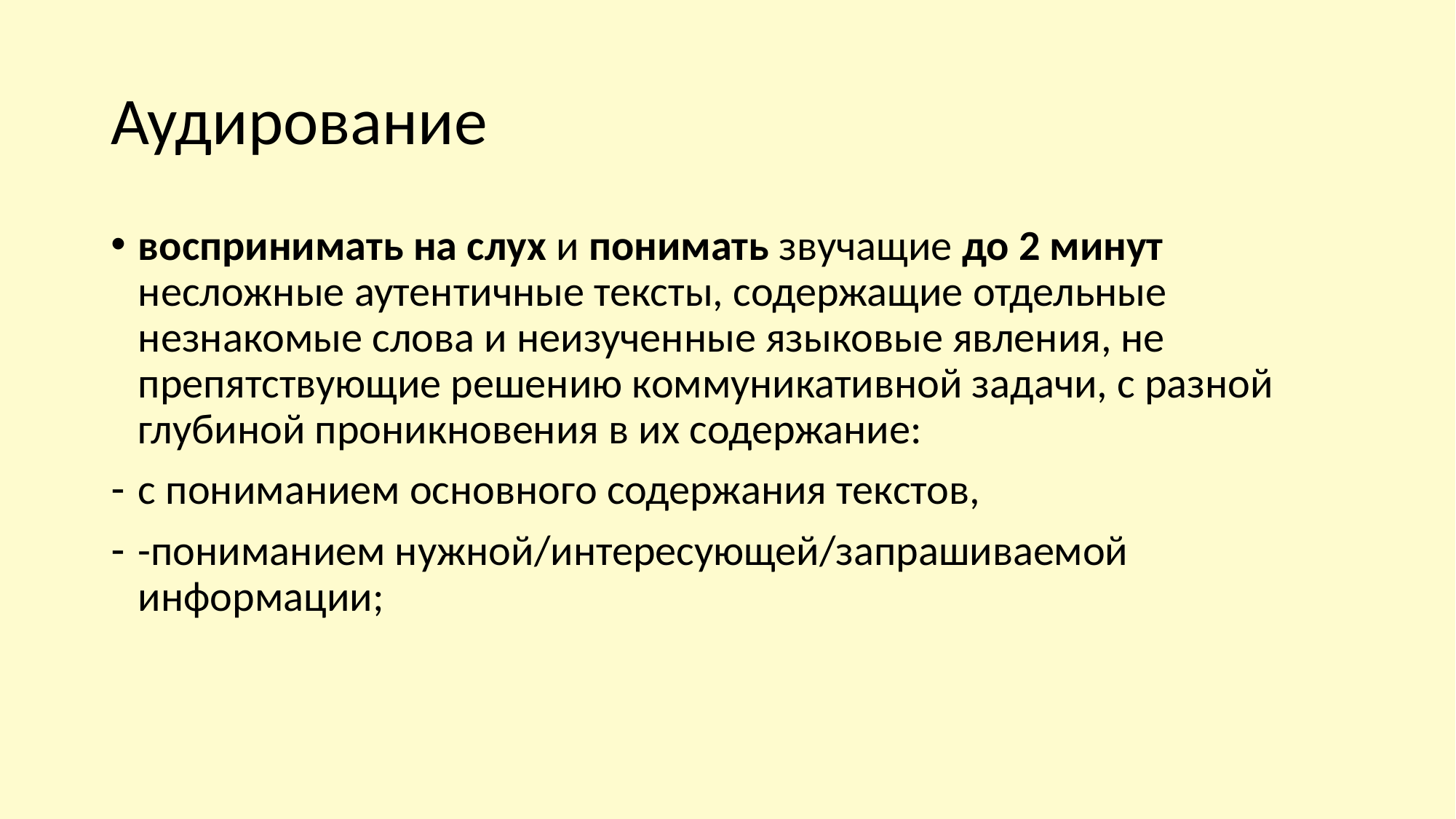

# Аудирование
воспринимать на слух и понимать звучащие до 2 минут несложные аутентичные тексты, содержащие отдельные незнакомые слова и неизученные языковые явления, не препятствующие решению коммуникативной задачи, с разной глубиной проникновения в их содержание:
с пониманием основного содержания текстов,
-пониманием нужной/интересующей/запрашиваемой информации;